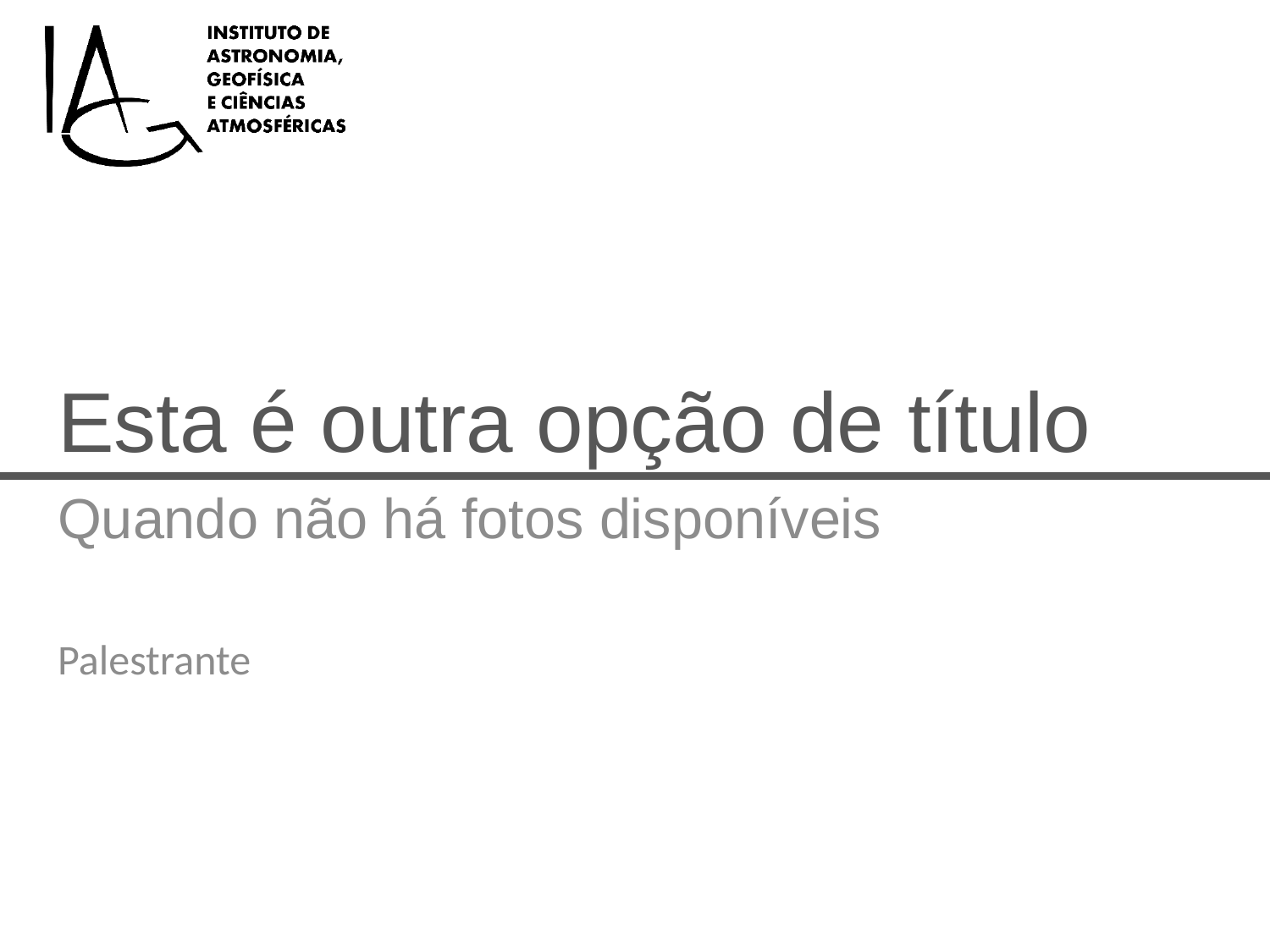

# Esta é outra opção de título
Quando não há fotos disponíveis